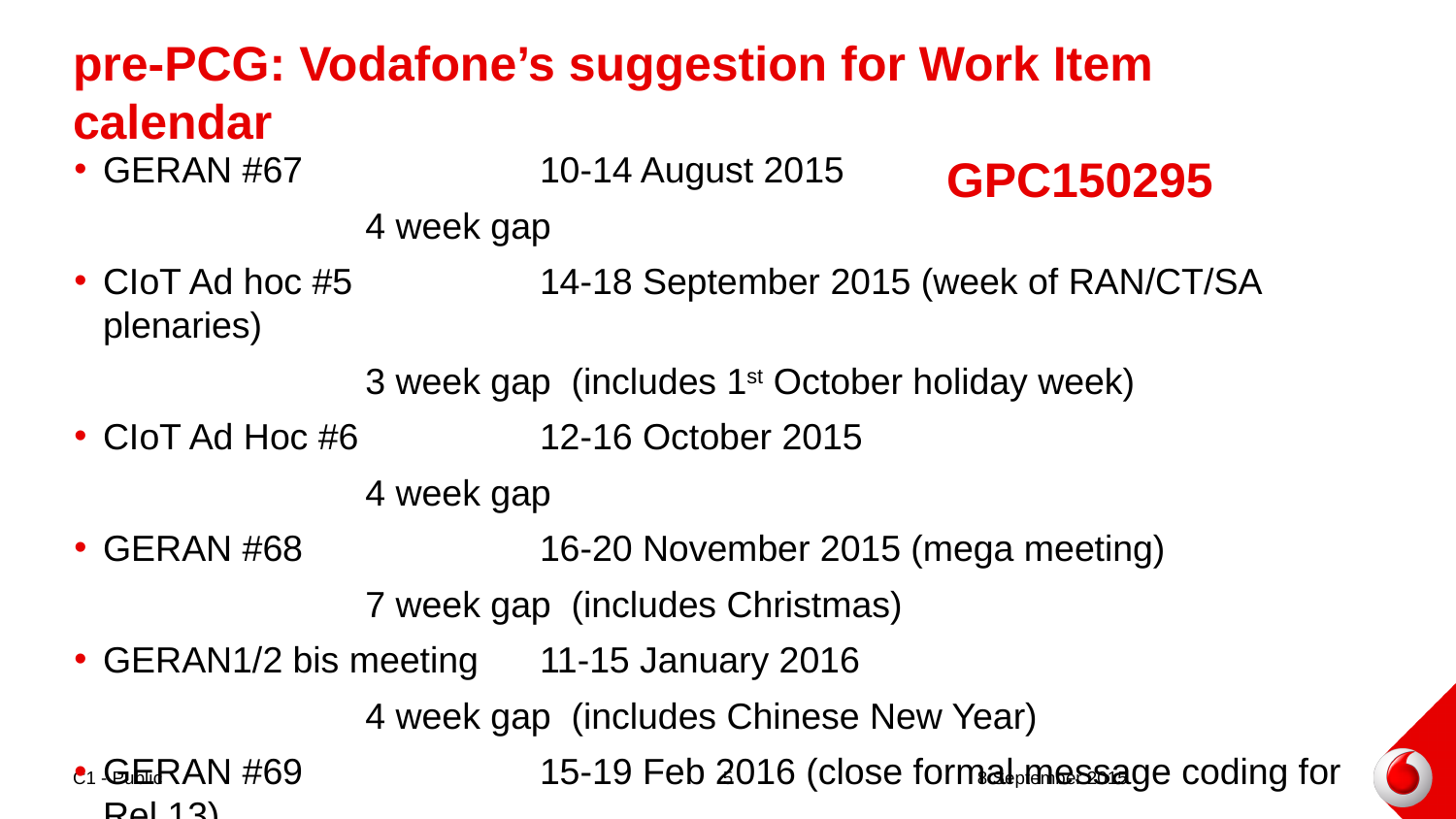

# pre-PCG: Vodafone’s suggestion for Work Item calendar GPC150295
GERAN #67		10-14 August 2015
		4 week gap
CIoT Ad hoc #5		14-18 September 2015 (week of RAN/CT/SA plenaries)
		3 week gap  (includes 1st October holiday week)
CIoT Ad Hoc #6		12-16 October 2015
		4 week gap
GERAN #68		16-20 November 2015 (mega meeting)
		7 week gap  (includes Christmas)
GERAN1/2 bis meeting	11-15 January 2016
		4 week gap  (includes Chinese New Year)
GERAN #69		15-19 Feb 2016 (close formal message coding for Rel 13)
C1 - Public
8 September 2015
5